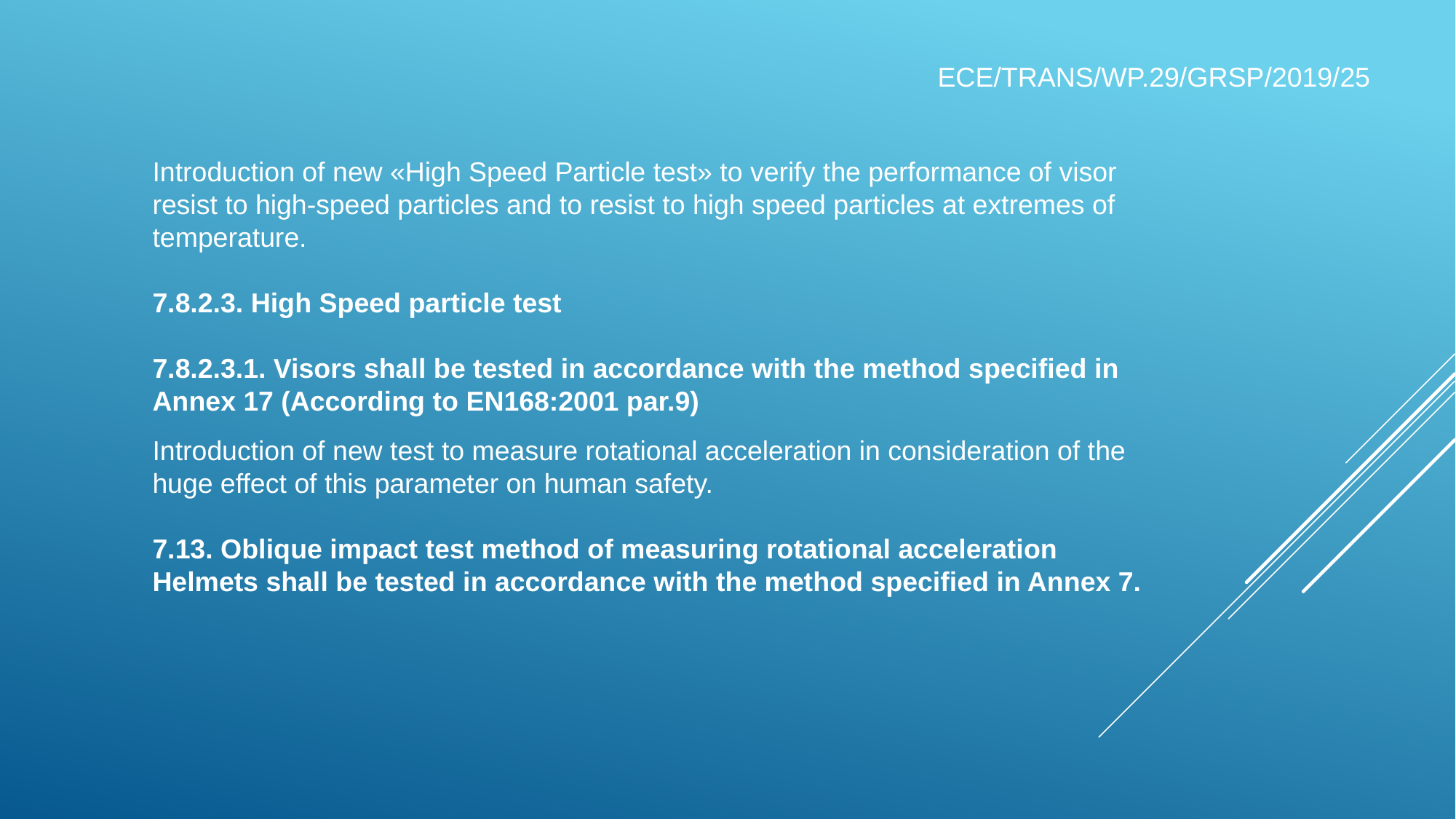

ECE/TRANS/WP.29/GRSP/2019/25

Introduction of new «High Speed Particle test» to verify the performance of visor resist to high-speed particles and to resist to high speed particles at extremes of temperature.

7.8.2.3. High Speed particle test

7.8.2.3.1. Visors shall be tested in accordance with the method specified in Annex 17 (According to EN168:2001 par.9)
Introduction of new test to measure rotational acceleration in consideration of the huge effect of this parameter on human safety.

7.13. Oblique impact test method of measuring rotational acceleration
Helmets shall be tested in accordance with the method specified in Annex 7.